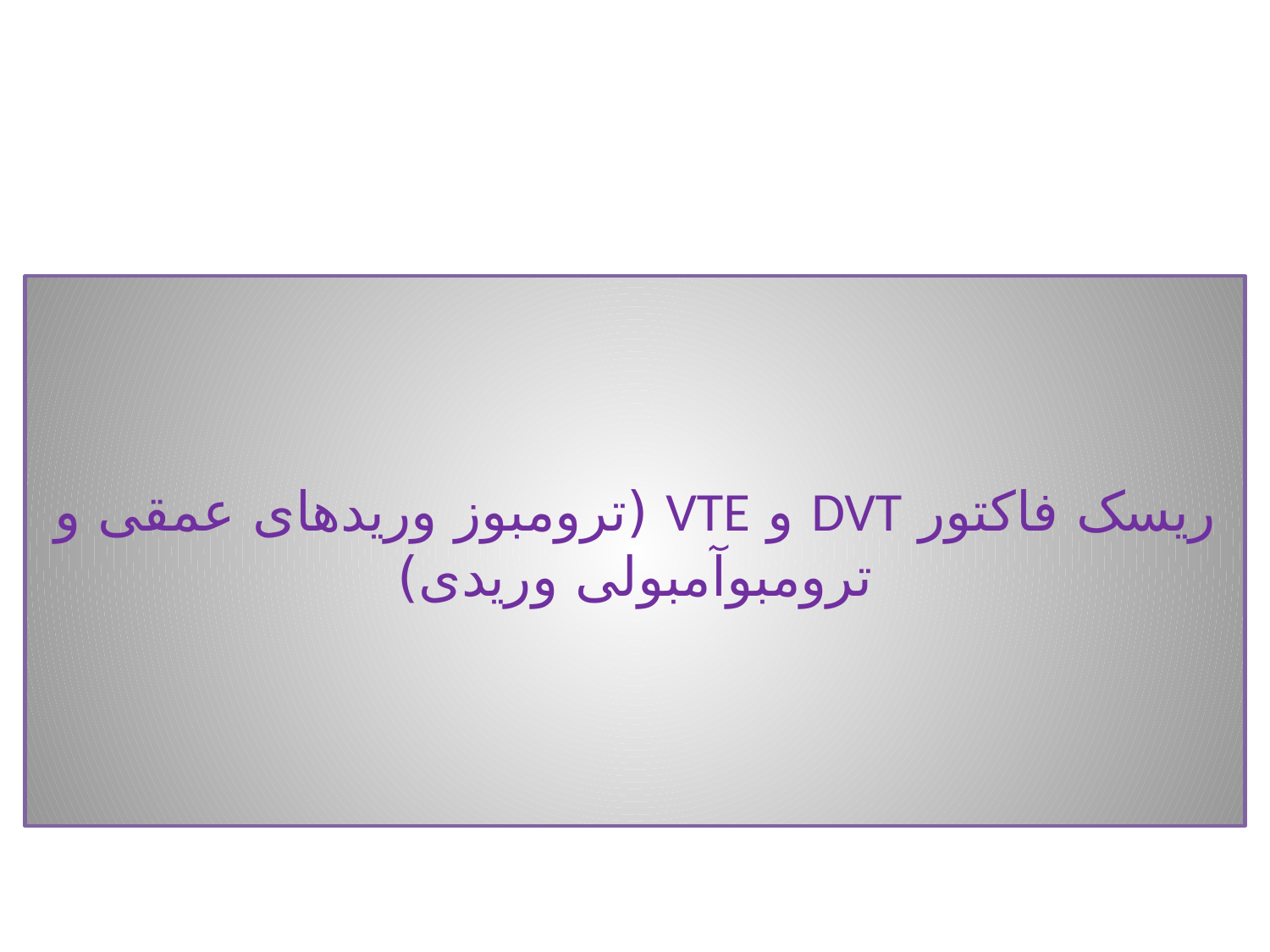

# ریسک فاکتور DVT و VTE (ترومبوز وریدهای عمقی و ترومبوآمبولی وریدی)